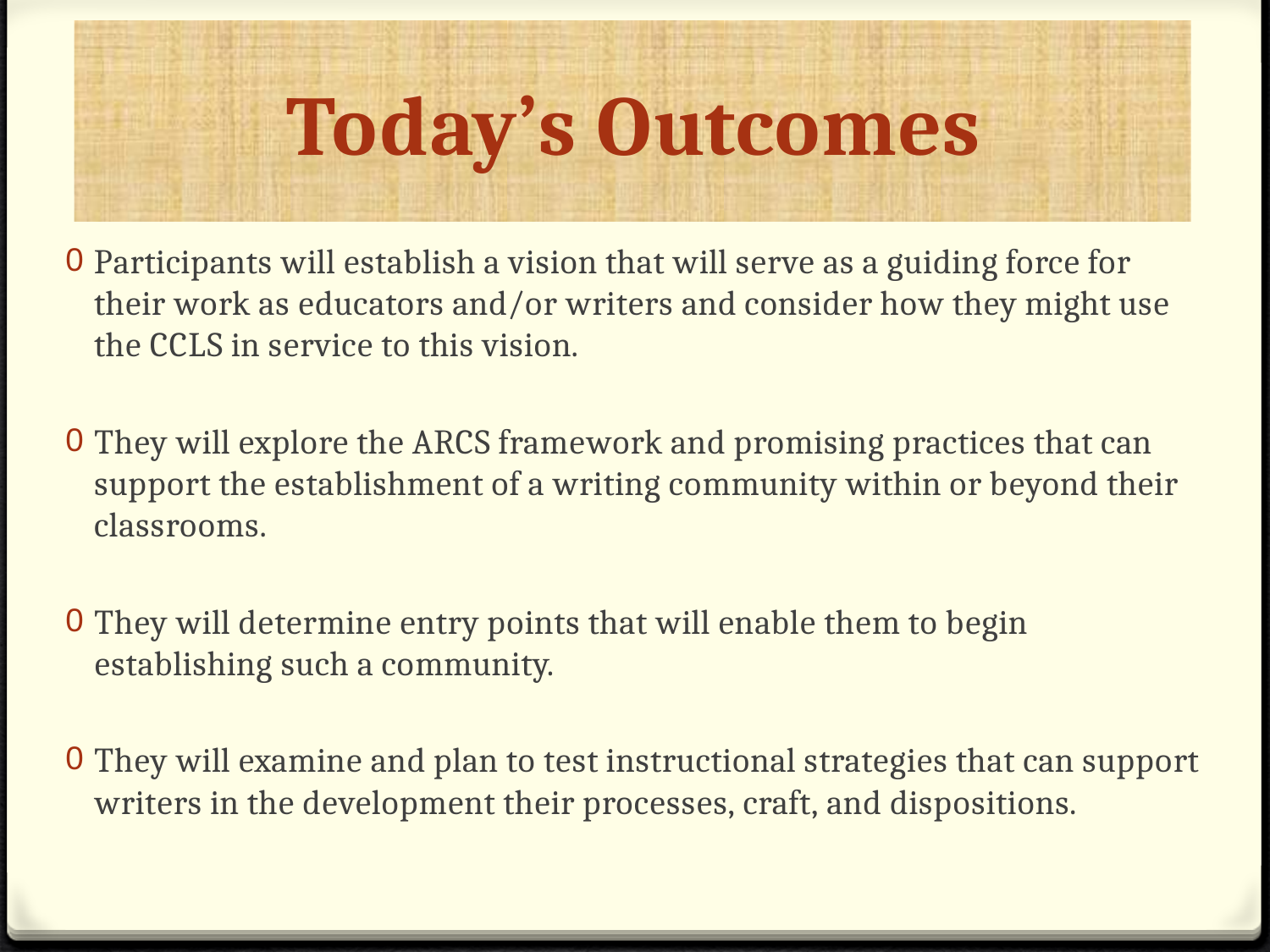

# Today’s Outcomes
Participants will establish a vision that will serve as a guiding force for their work as educators and/or writers and consider how they might use the CCLS in service to this vision.

They will explore the ARCS framework and promising practices that can support the establishment of a writing community within or beyond their classrooms.

They will determine entry points that will enable them to begin establishing such a community.

They will examine and plan to test instructional strategies that can support writers in the development their processes, craft, and dispositions.